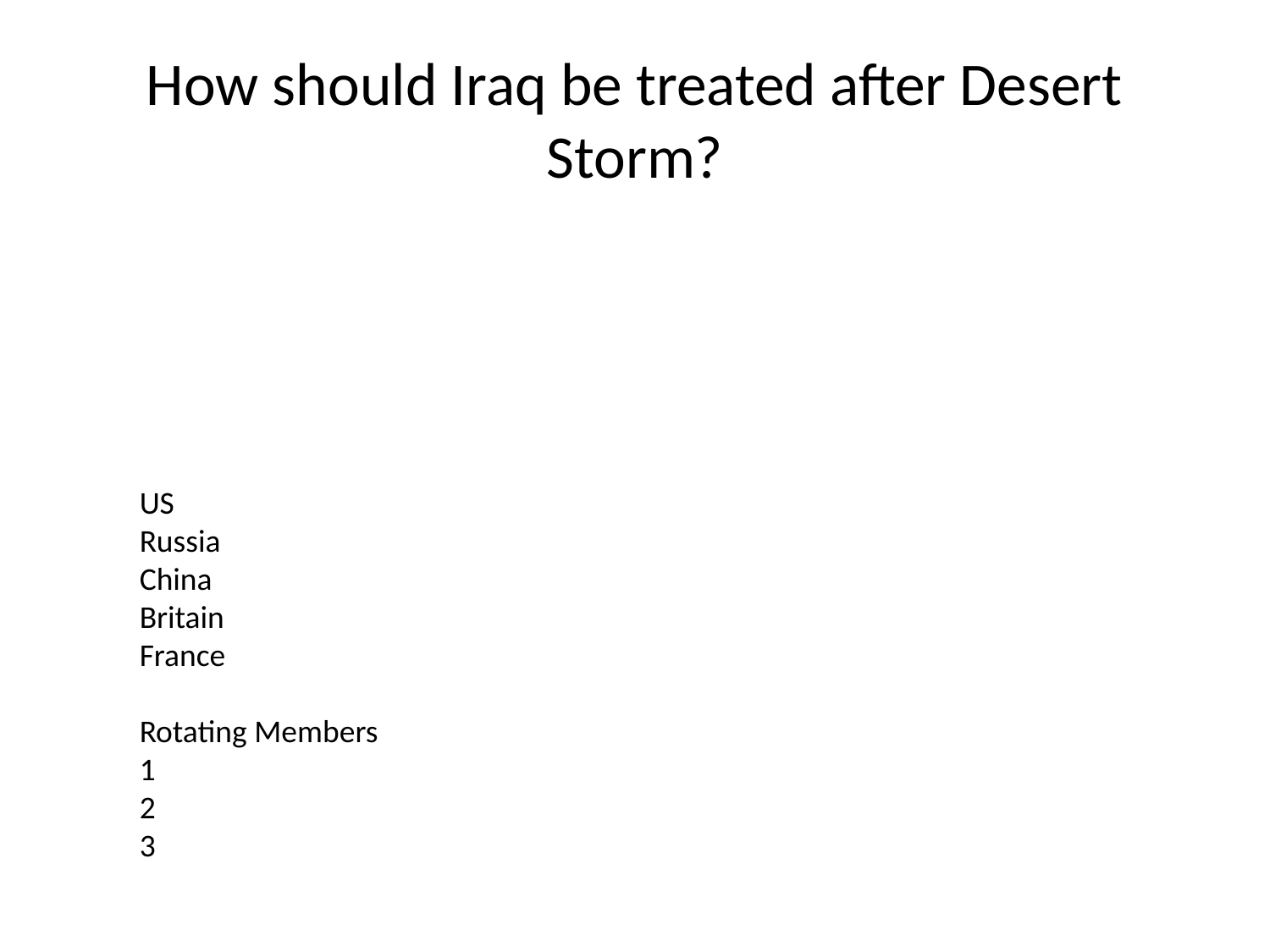

# How should Iraq be treated after Desert Storm?
US
Russia
China
Britain
France

Rotating Members
1
2
3